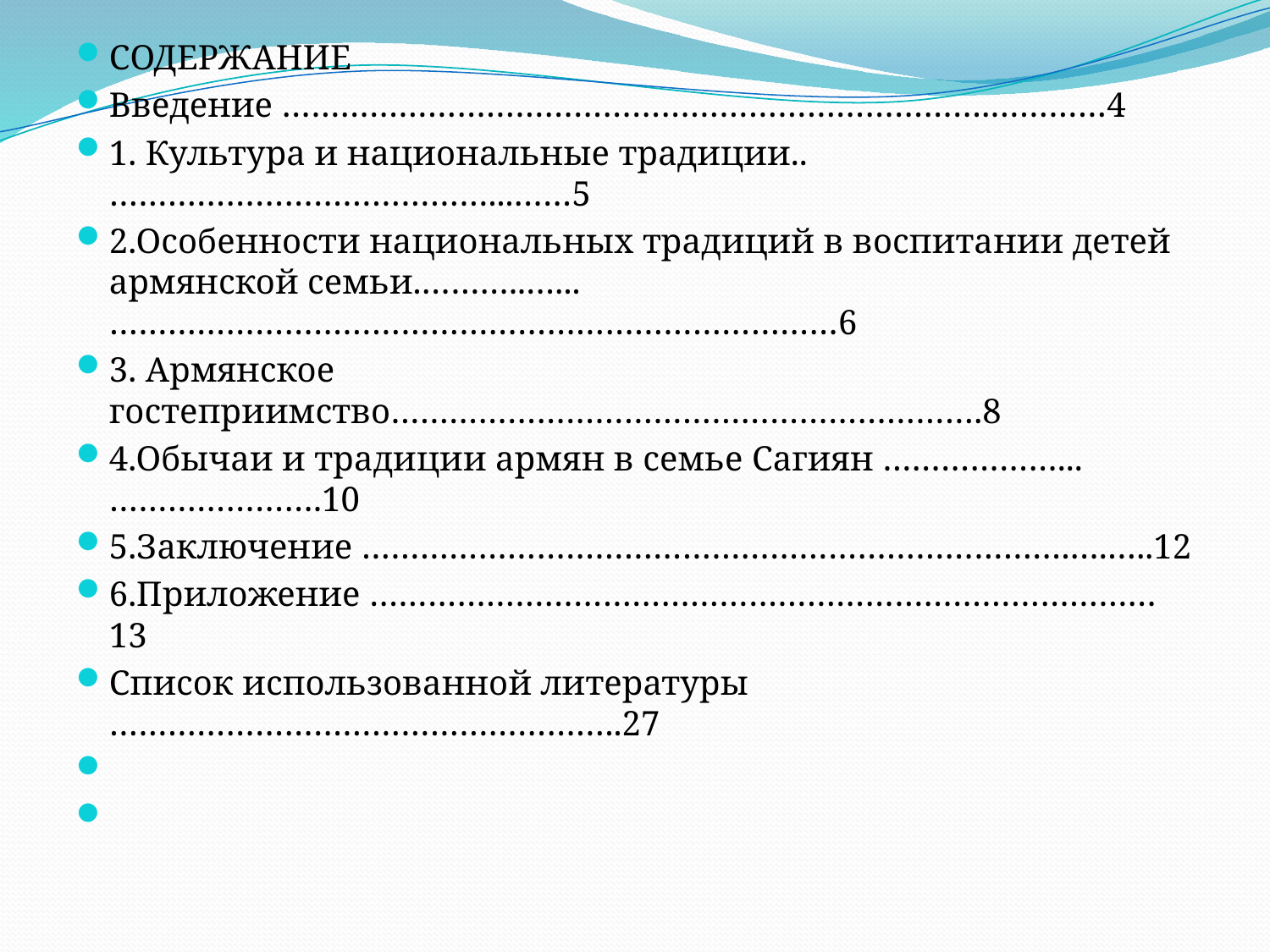

СОДЕРЖАНИЕ
Введение ……………………………………………………………….…………4
1. Культура и национальные традиции..…………………………………...……5
2.Особенности национальных традиций в воспитании детей  армянской семьи.………..…...…………………………………………………………………6
3. Армянское гостеприимство…………………………………………………….8
4.Обычаи и традиции армян в семье Сагиян ………………...………………….10
5.Заключение ……………………………………………………………….….…..12
6.Приложение ………………………………………………………………………13
Список использованной литературы ……………………………………………..27